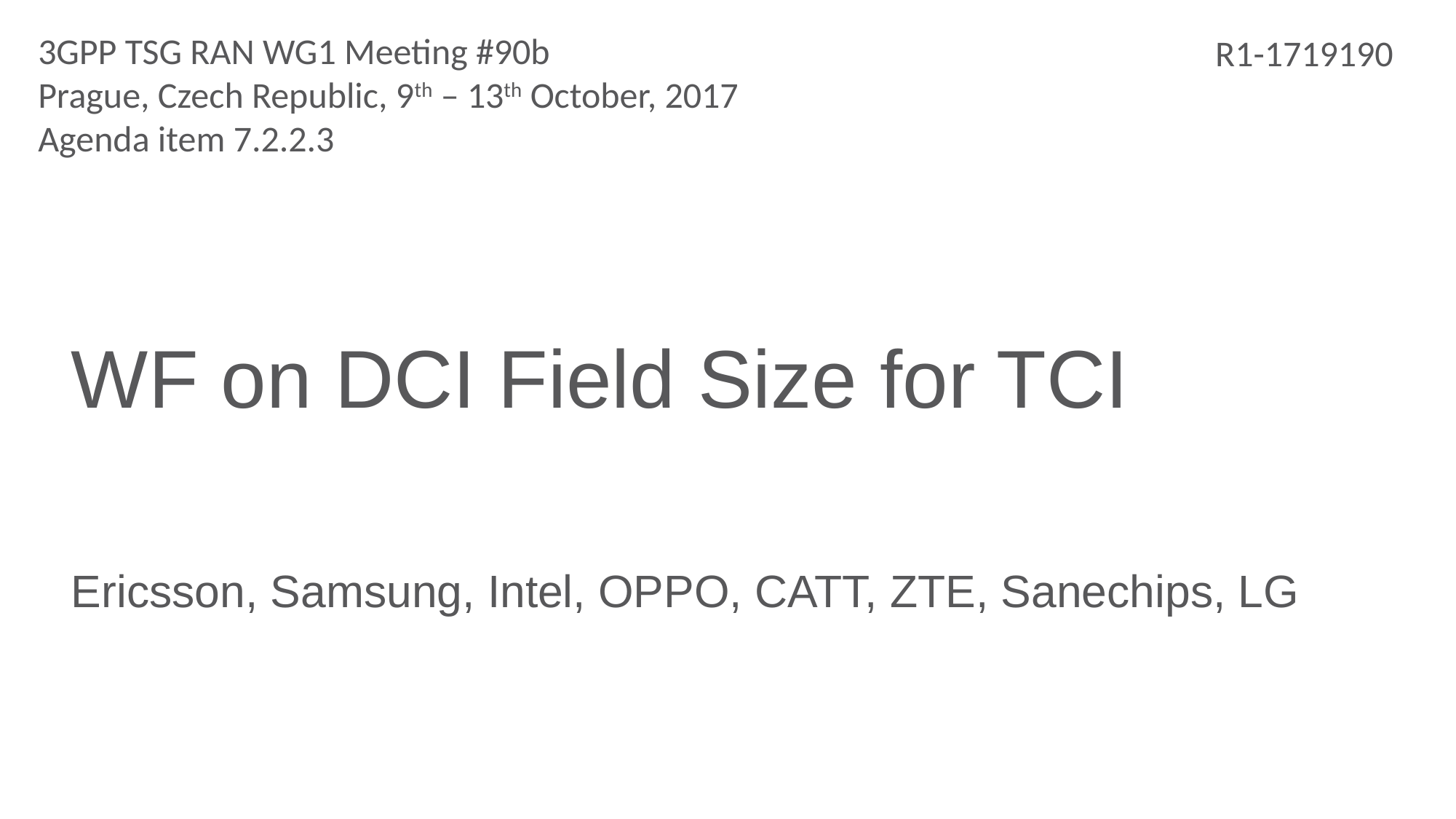

3GPP TSG RAN WG1 Meeting #90b
Prague, Czech Republic, 9th – 13th October, 2017
Agenda item 7.2.2.3
R1-1719190
# WF on DCI Field Size for TCI
Ericsson, Samsung, Intel, OPPO, CATT, ZTE, Sanechips, LG